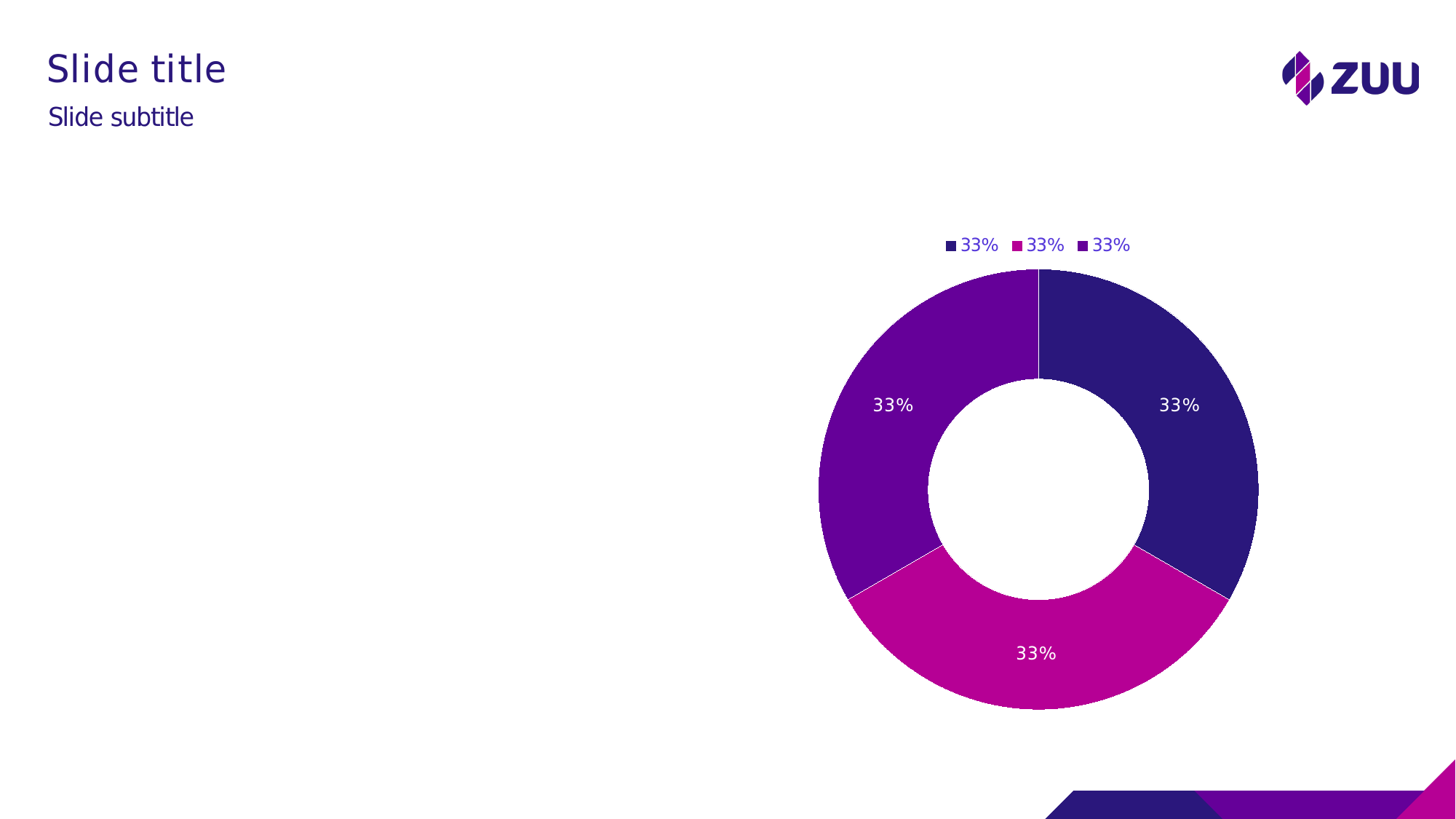

# Slide title
Slide subtitle

### Chart

| Category | Ventas |
|---|---|
| 0.33 | 0.33 |
| 0.33 | 0.33 |
| 0.33 | 0.33 |
16